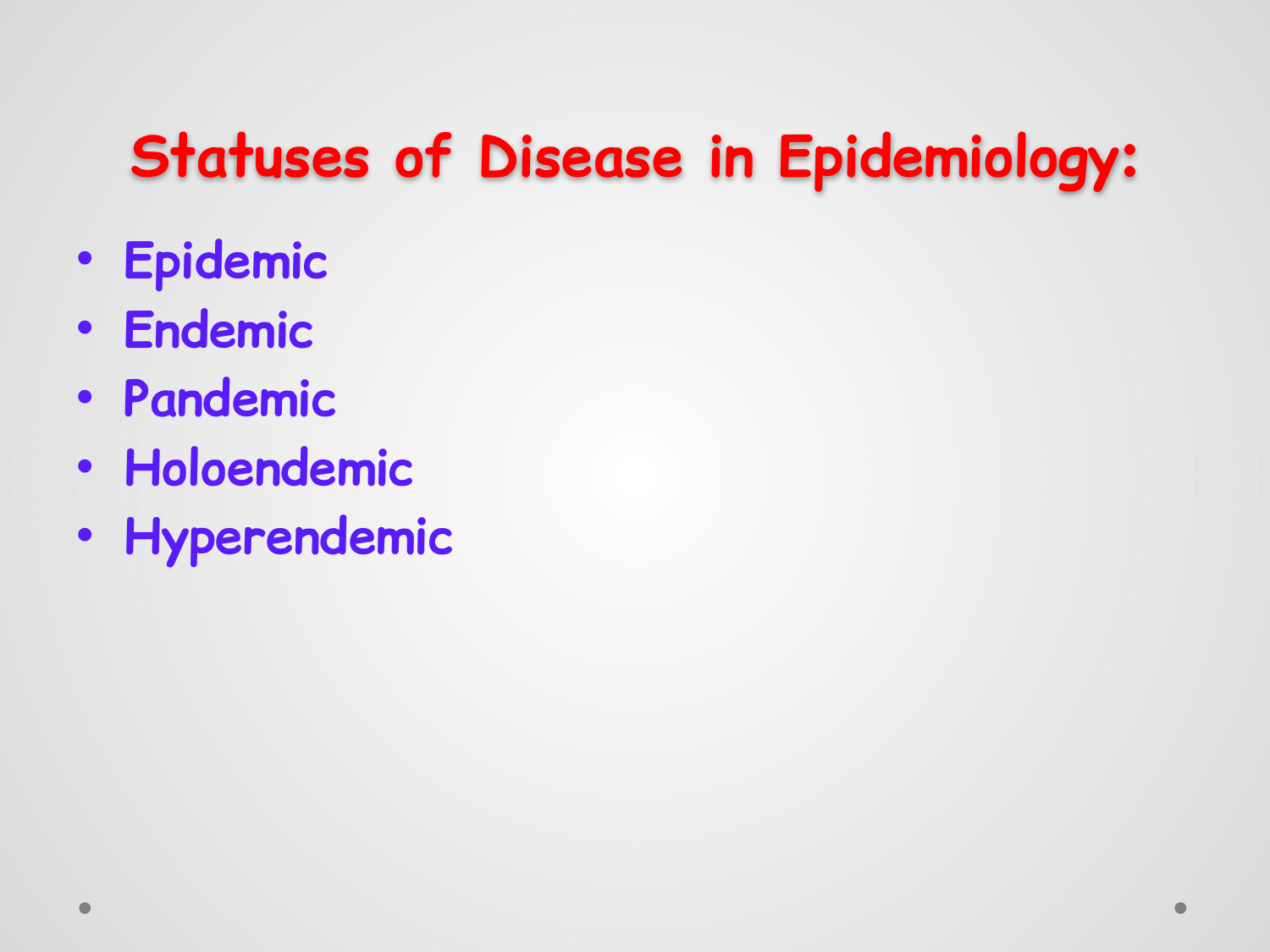

# Statuses of Disease in Epidemiology:
Epidemic
Endemic
Pandemic
Holoendemic
Hyperendemic